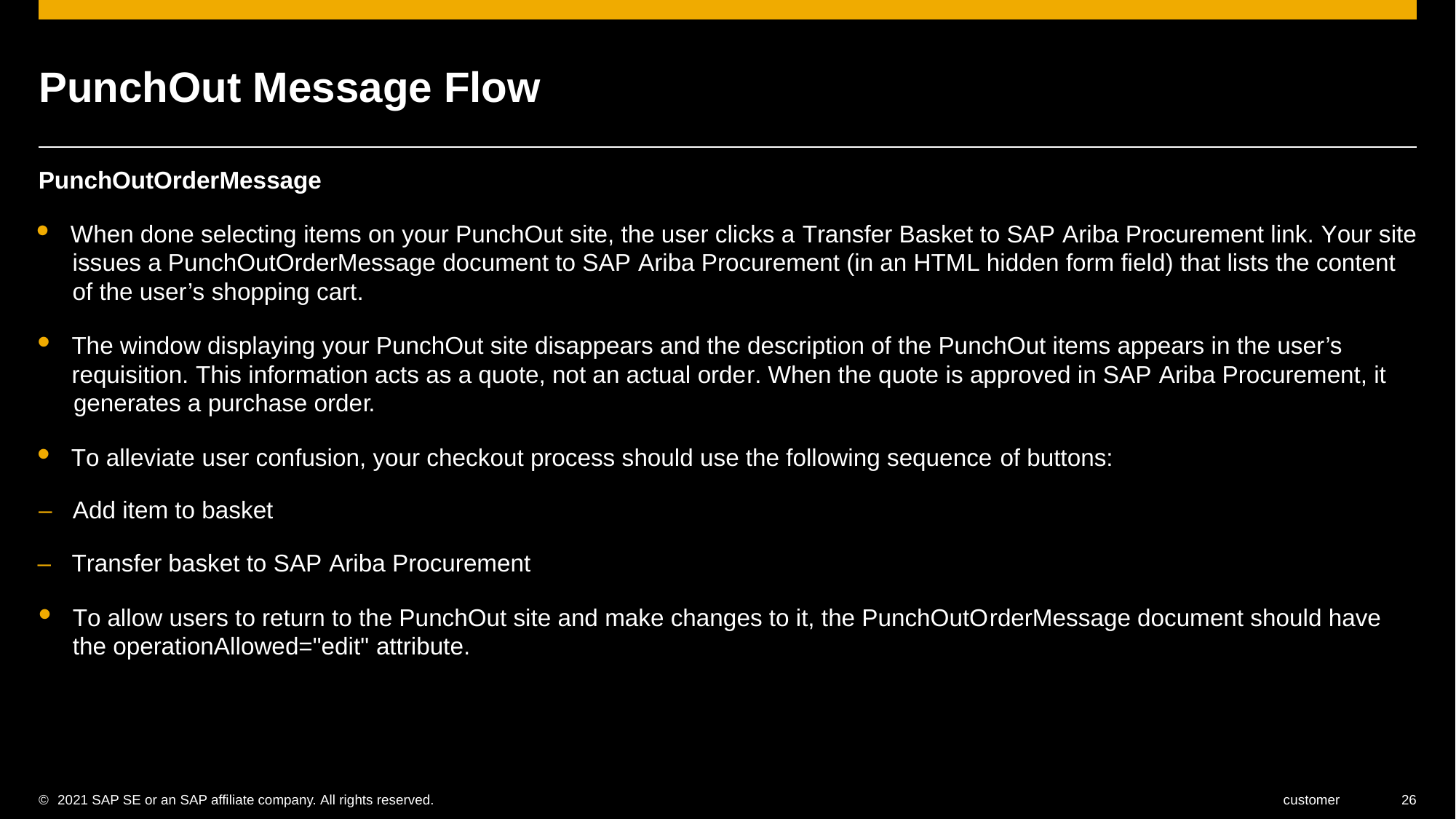

PunchOut Message Flow

PunchOutOrderMessage
•When done selecting items on your PunchOut site, the user clicks a Transfer Basket to SAP Ariba Procurement link. Your site
issues a PunchOutOrderMessage document to SAP Ariba Procurement (in an HTML hidden form field) that lists the content
of the user’s shopping cart.
•The window displaying your PunchOut site disappears and the description of the PunchOut items appears in the user’s
requisition. This information acts as a quote, not an actual order. When the quote is approved in SAP Ariba Procurement, it
generates a purchase order.
•To alleviate user confusion, your checkout process should use the following sequence of buttons:
‒	Add item to basket
‒	Transfer basket to SAP Ariba Procurement
•To allow users to return to the PunchOut site and make changes to it, the PunchOutOrderMessage document should have
the operationAllowed="edit" attribute.
©	2021 SAP SE or an SAP affiliate company. All rights reserved.	customer	26